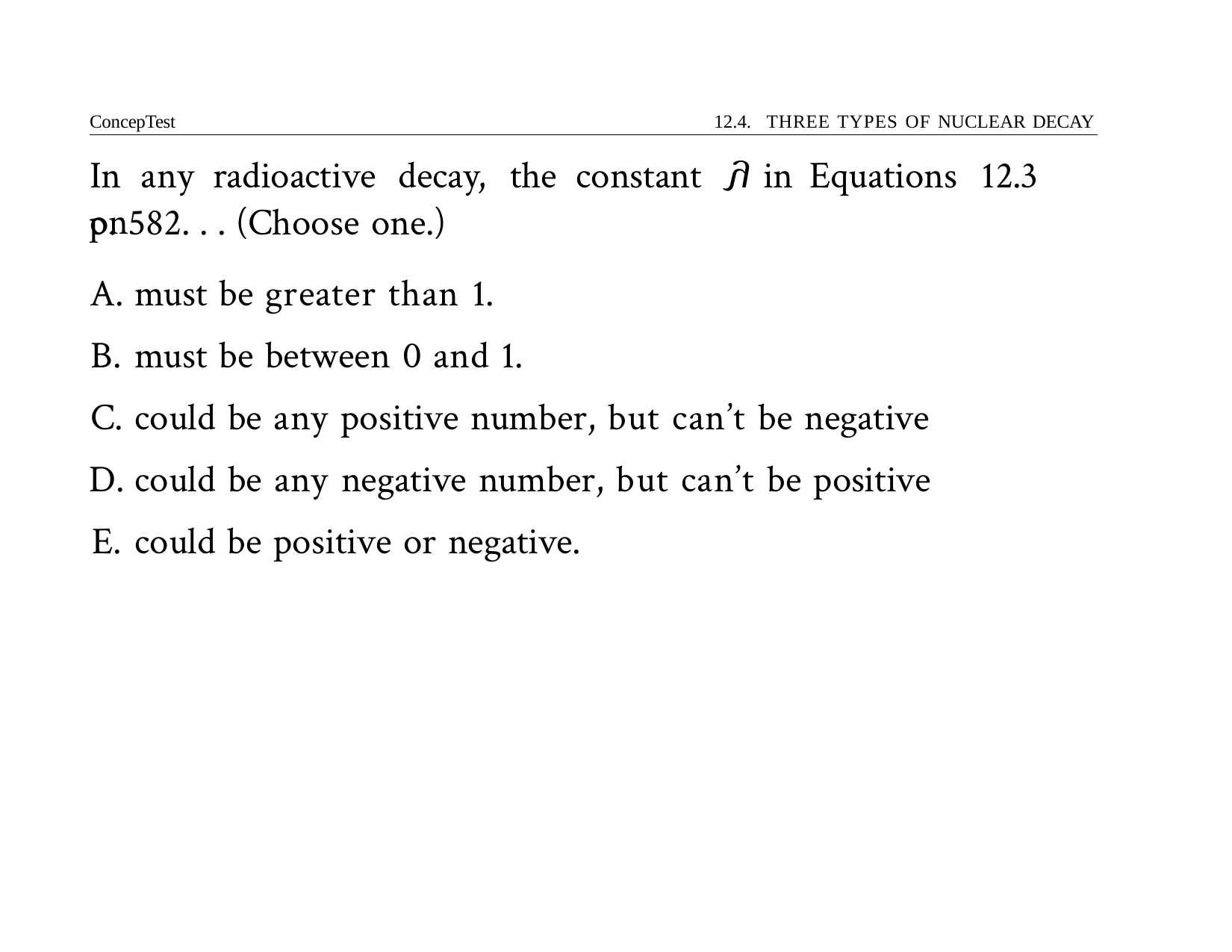

ConcepTest	12.4.  THREE TYPES OF NUCLEAR DECAY

# In	any	radioactive	decay,	the	constant	λ	in	Equations	12.3	on
p. 582. . . (Choose one.)
must be greater than 1.
must be between 0 and 1.
could be any positive number, but can’t be negative
could be any negative number, but can’t be positive
could be positive or negative.